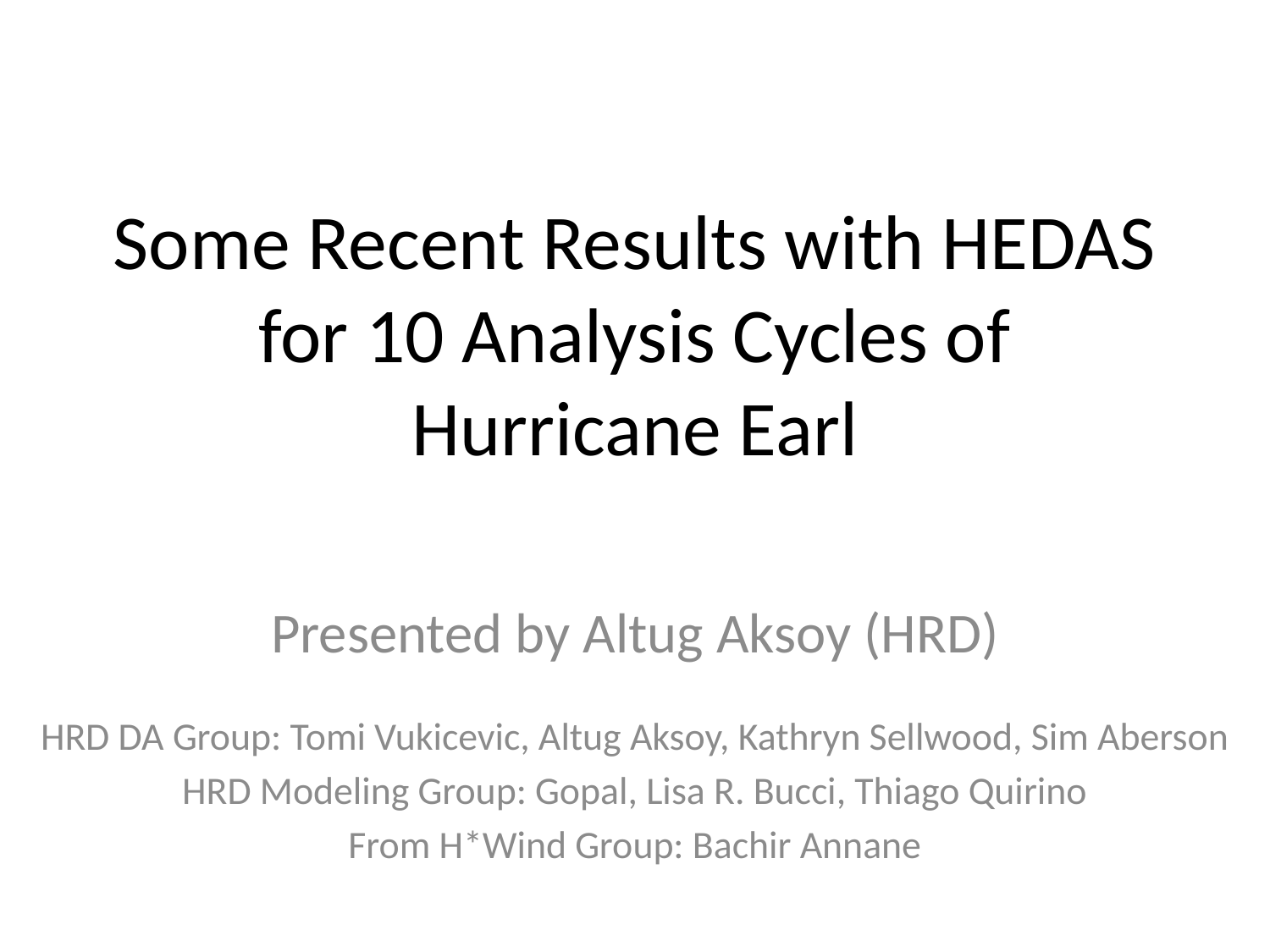

# Some Recent Results with HEDAS for 10 Analysis Cycles of Hurricane Earl
Presented by Altug Aksoy (HRD)

HRD DA Group: Tomi Vukicevic, Altug Aksoy, Kathryn Sellwood, Sim Aberson
HRD Modeling Group: Gopal, Lisa R. Bucci, Thiago Quirino
From H*Wind Group: Bachir Annane